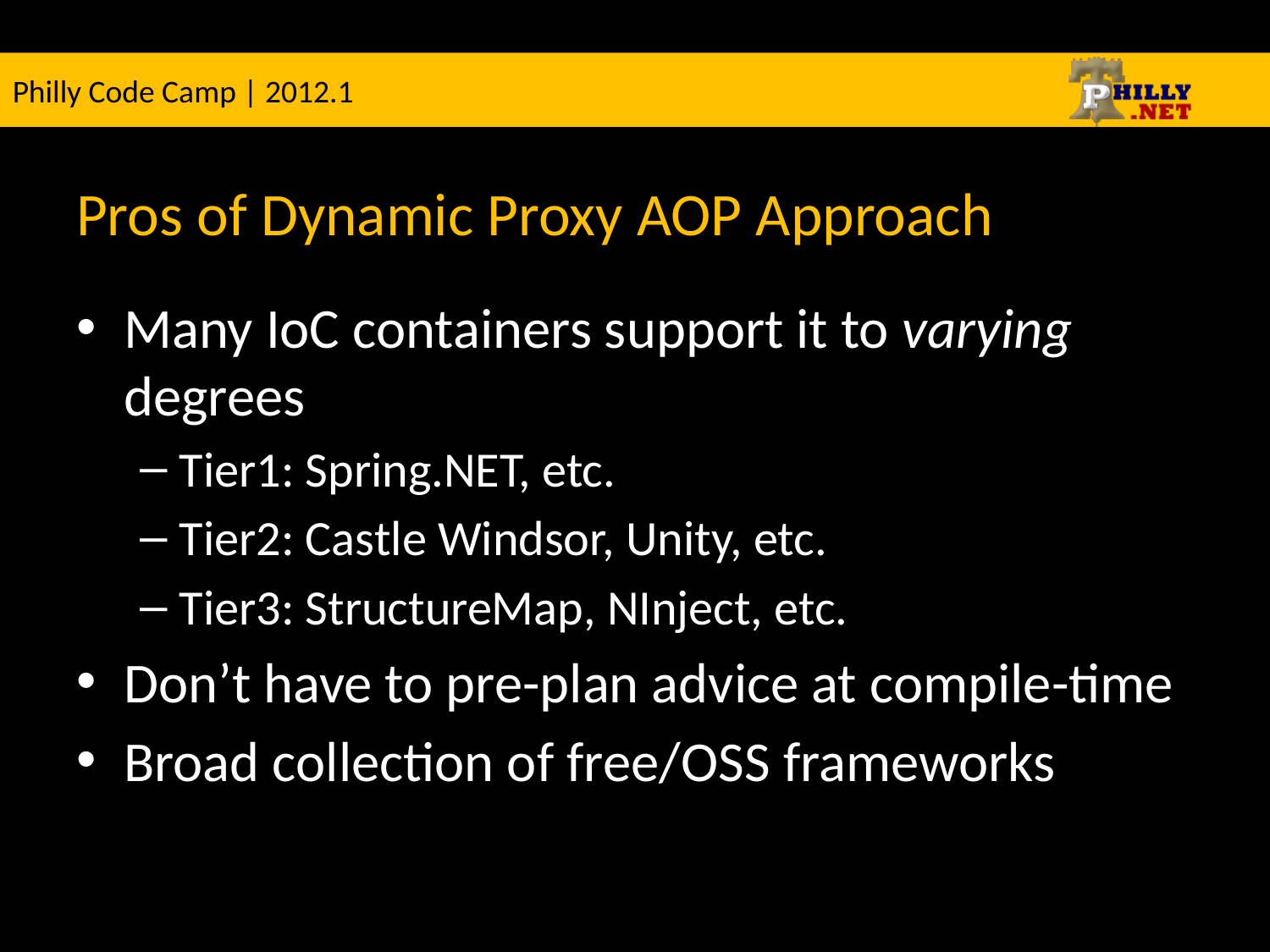

# Pros of Dynamic Proxy AOP Approach
Many IoC containers support it to varying degrees
Tier1: Spring.NET, etc.
Tier2: Castle Windsor, Unity, etc.
Tier3: StructureMap, NInject, etc.
Don’t have to pre-plan advice at compile-time
Broad collection of free/OSS frameworks